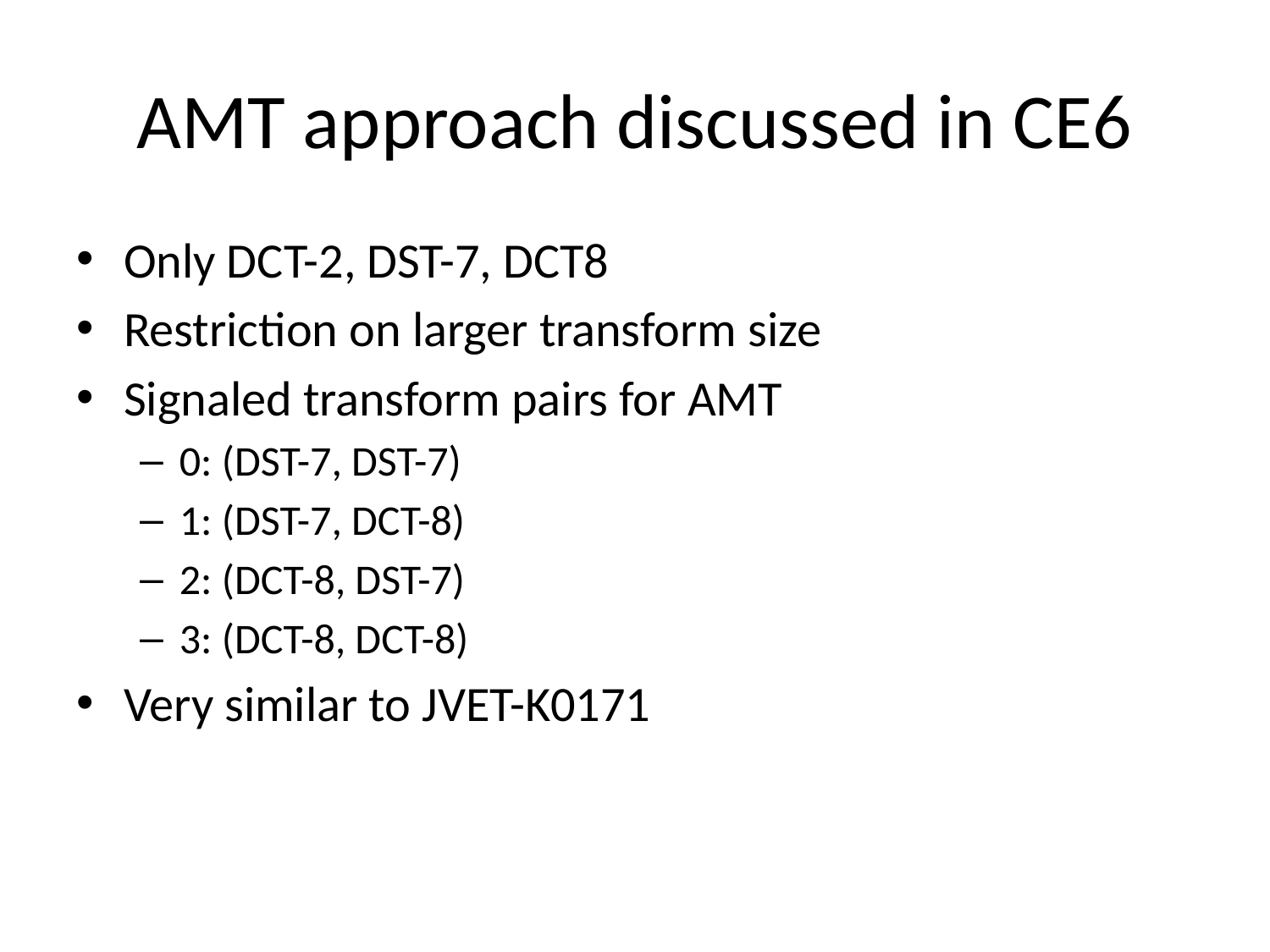

# AMT approach discussed in CE6
Only DCT-2, DST-7, DCT8
Restriction on larger transform size
Signaled transform pairs for AMT
0: (DST-7, DST-7)
1: (DST-7, DCT-8)
2: (DCT-8, DST-7)
3: (DCT-8, DCT-8)
Very similar to JVET-K0171